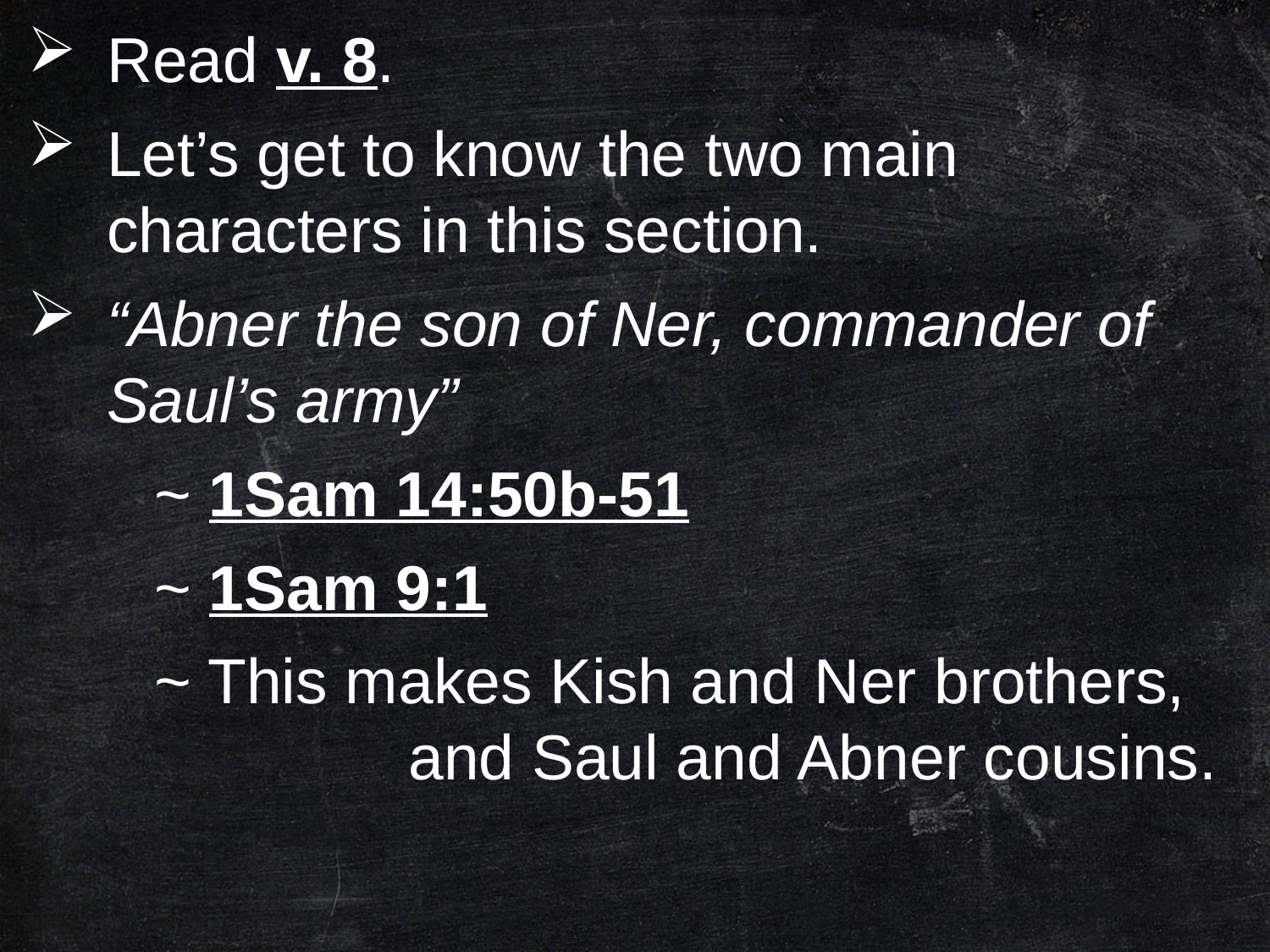

Read v. 8.
Let’s get to know the two main characters in this section.
“Abner the son of Ner, commander of Saul’s army”
	~ 1Sam 14:50b-51
	~ 1Sam 9:1
	~ This makes Kish and Ner brothers, 			and Saul and Abner cousins.